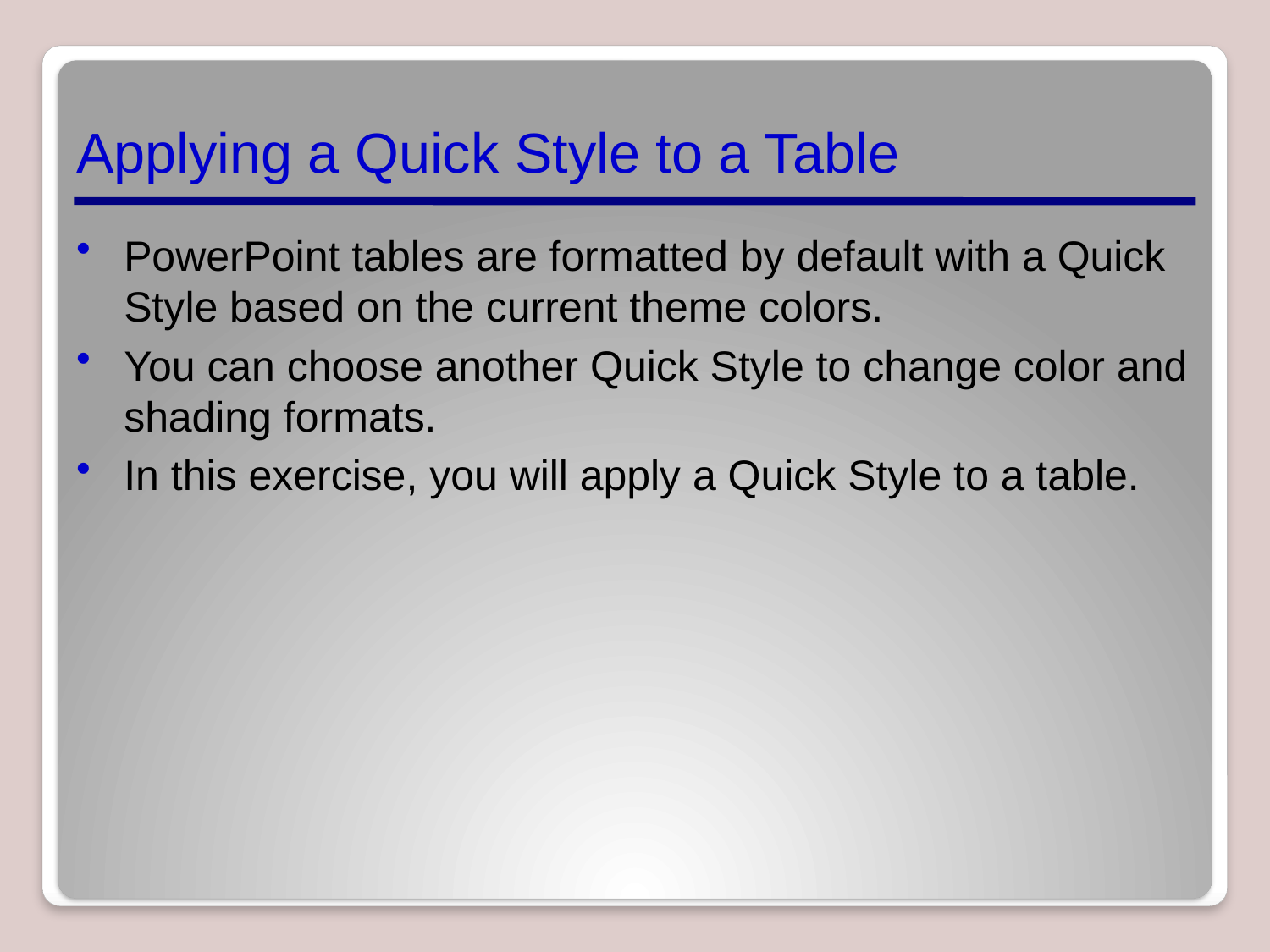

# Applying a Quick Style to a Table
PowerPoint tables are formatted by default with a Quick Style based on the current theme colors.
You can choose another Quick Style to change color and shading formats.
In this exercise, you will apply a Quick Style to a table.